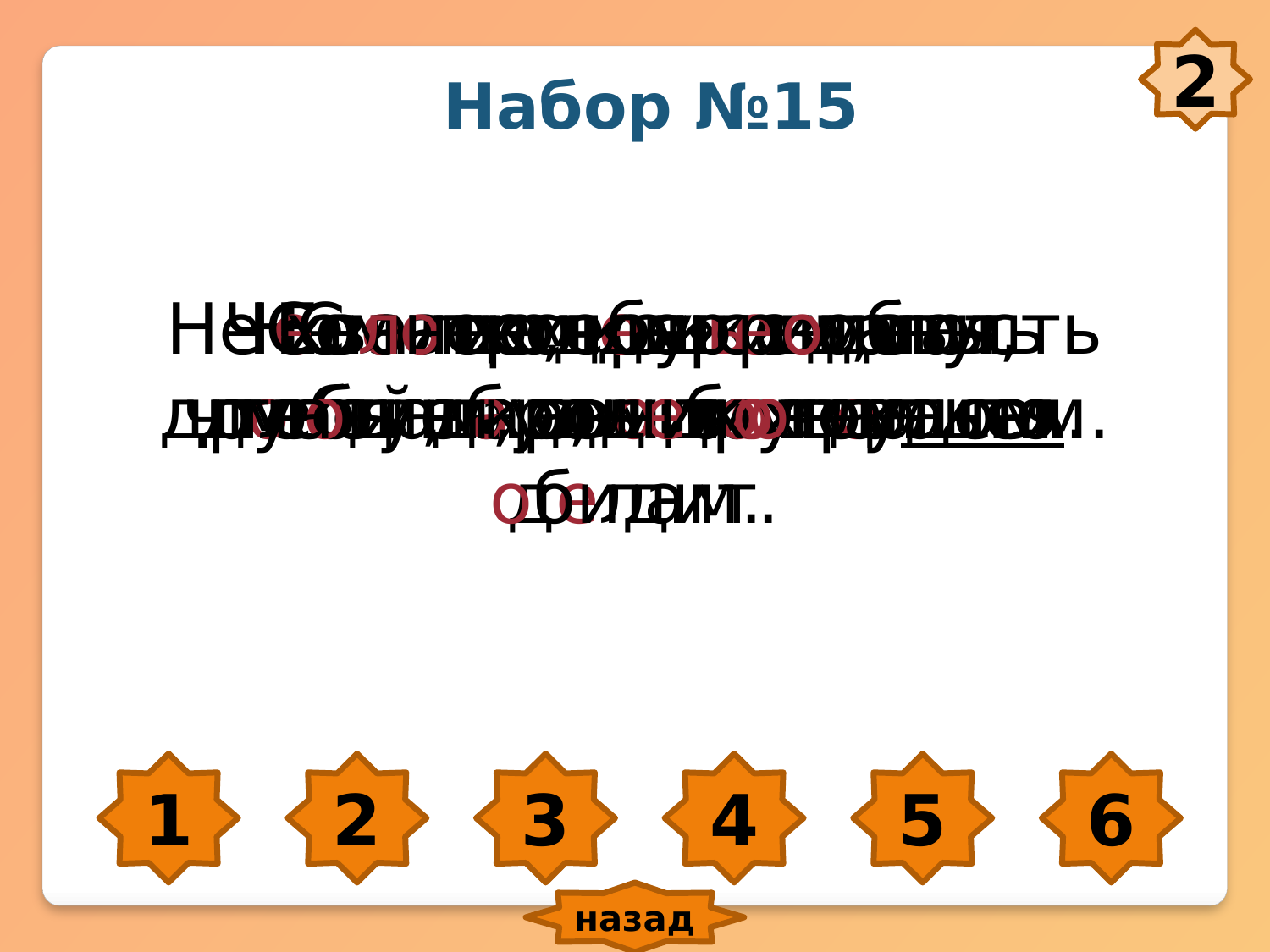

2
Набор №15
Не затем руки даны, чтобы даром болтаться.
Человек должен быть доволен своим трудом.
Если хочешь иметь друзей, будь другом сам.
Не хвали себя сам, пусть тебя народ похвалит.
Смотри дерево по плодам, а человека по делам.
Солнце, как родная матушка, никогда не обидит.
1
2
3
4
5
6
назад